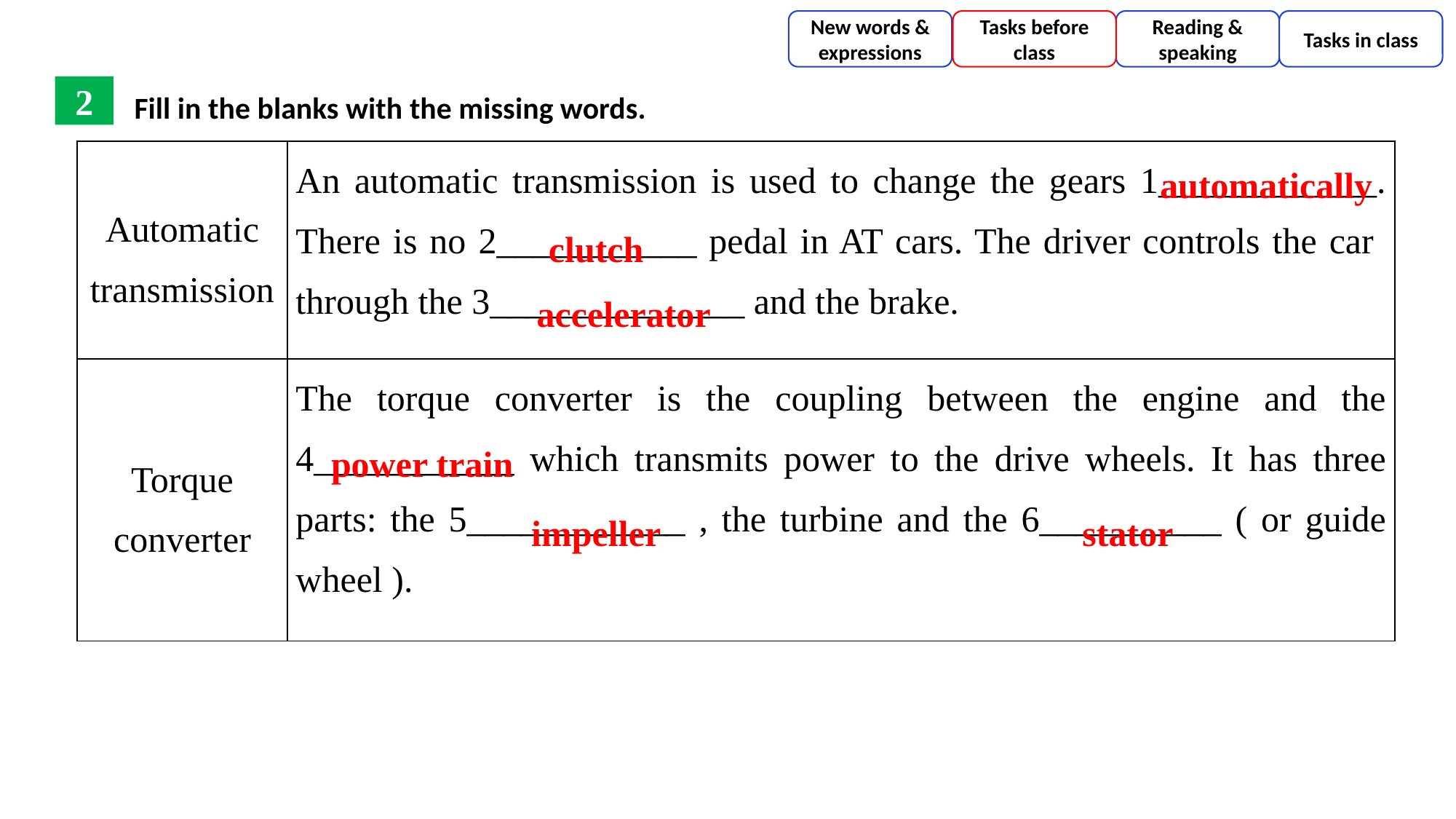

New words & expressions
Tasks before class
Reading & speaking
Tasks in class
Fill in the blanks with the missing words.

2
| Automatic transmission | An automatic transmission is used to change the gears 1\_\_\_\_\_\_\_\_\_\_\_\_. There is no 2\_\_\_\_\_\_\_\_\_\_\_ pedal in AT cars. The driver controls the car through the 3\_\_\_\_\_\_\_\_\_\_\_\_\_\_ and the brake. |
| --- | --- |
| Torque converter | The torque converter is the coupling between the engine and the 4\_\_\_\_\_\_\_\_\_\_\_ which transmits power to the drive wheels. It has three parts: the 5\_\_\_\_\_\_\_\_\_\_\_\_ , the turbine and the 6\_\_\_\_\_\_\_\_\_\_ ( or guide wheel ). |
automatically
clutch
accelerator
power train
impeller
stator